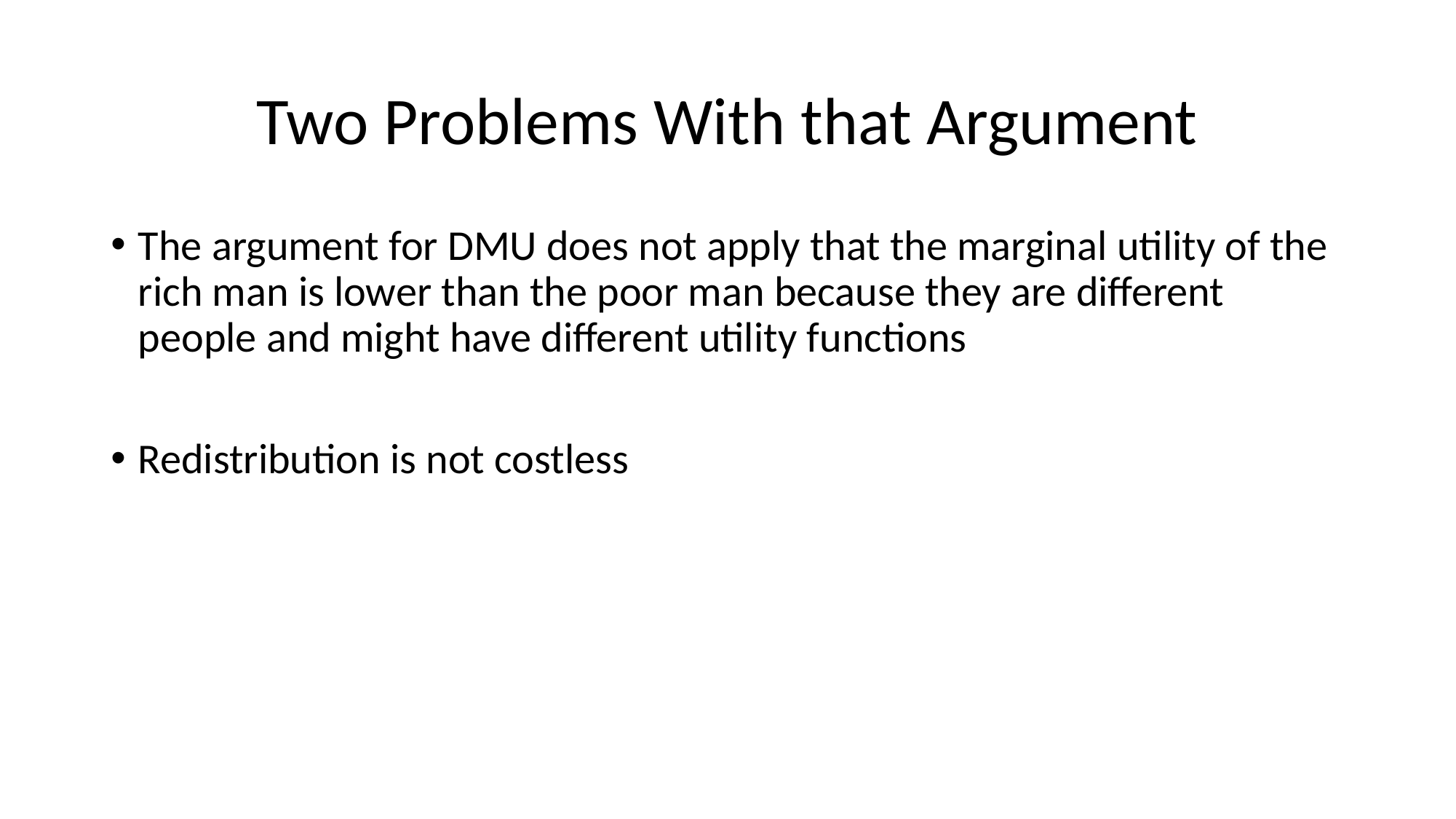

# Two Problems With that Argument
The argument for DMU does not apply that the marginal utility of the rich man is lower than the poor man because they are different people and might have different utility functions

Redistribution is not costless